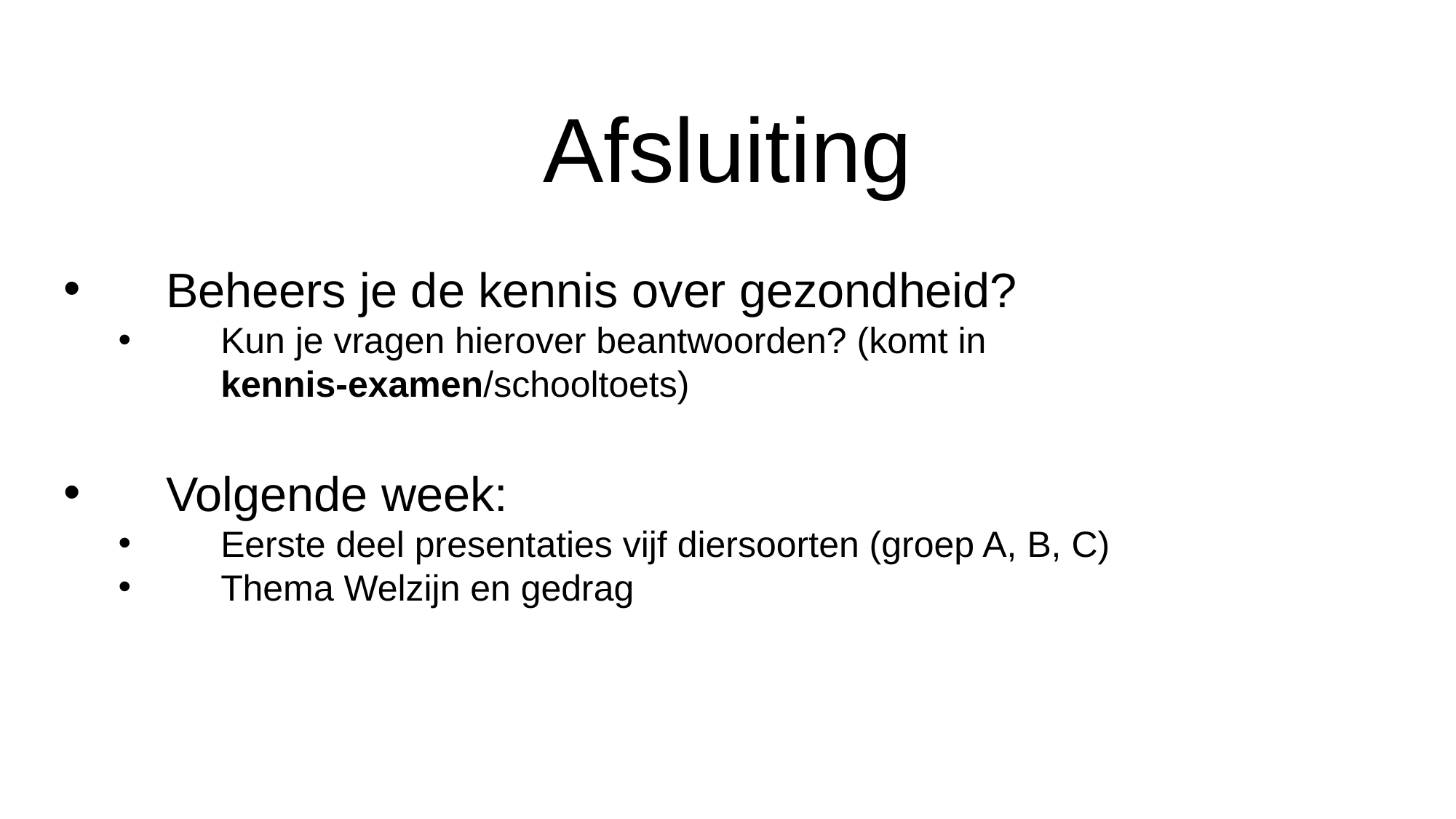

Afsluiting

Beheers je de kennis over gezondheid?
Kun je vragen hierover beantwoorden? (komt in kennis-examen/schooltoets)

Volgende week:
Eerste deel presentaties vijf diersoorten (groep A, B, C)
Thema Welzijn en gedrag